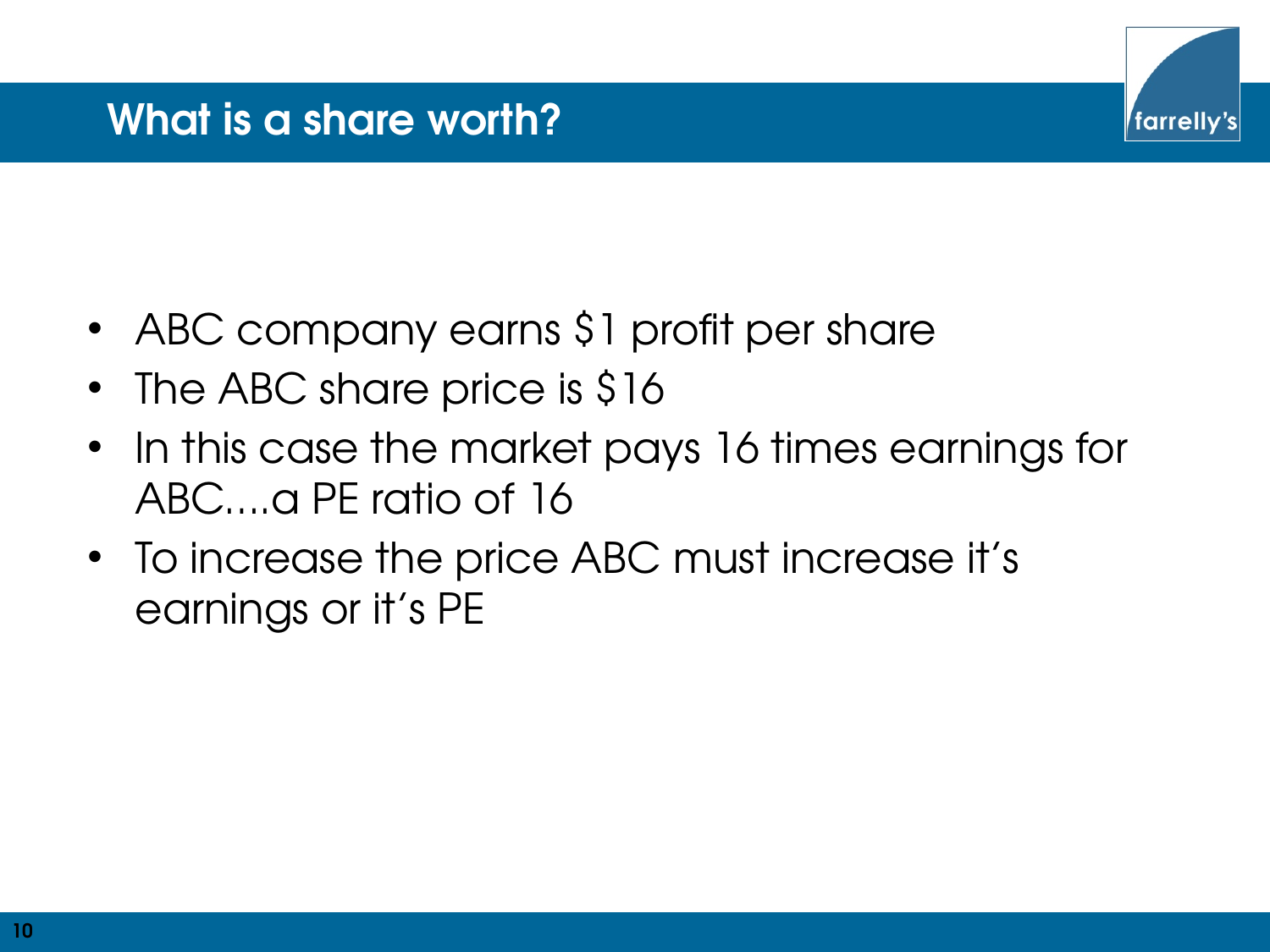

What is a share worth?
ABC company earns $1 profit per share
The ABC share price is $16
In this case the market pays 16 times earnings for ABC….a PE ratio of 16
To increase the price ABC must increase it’s earnings or it’s PE
10